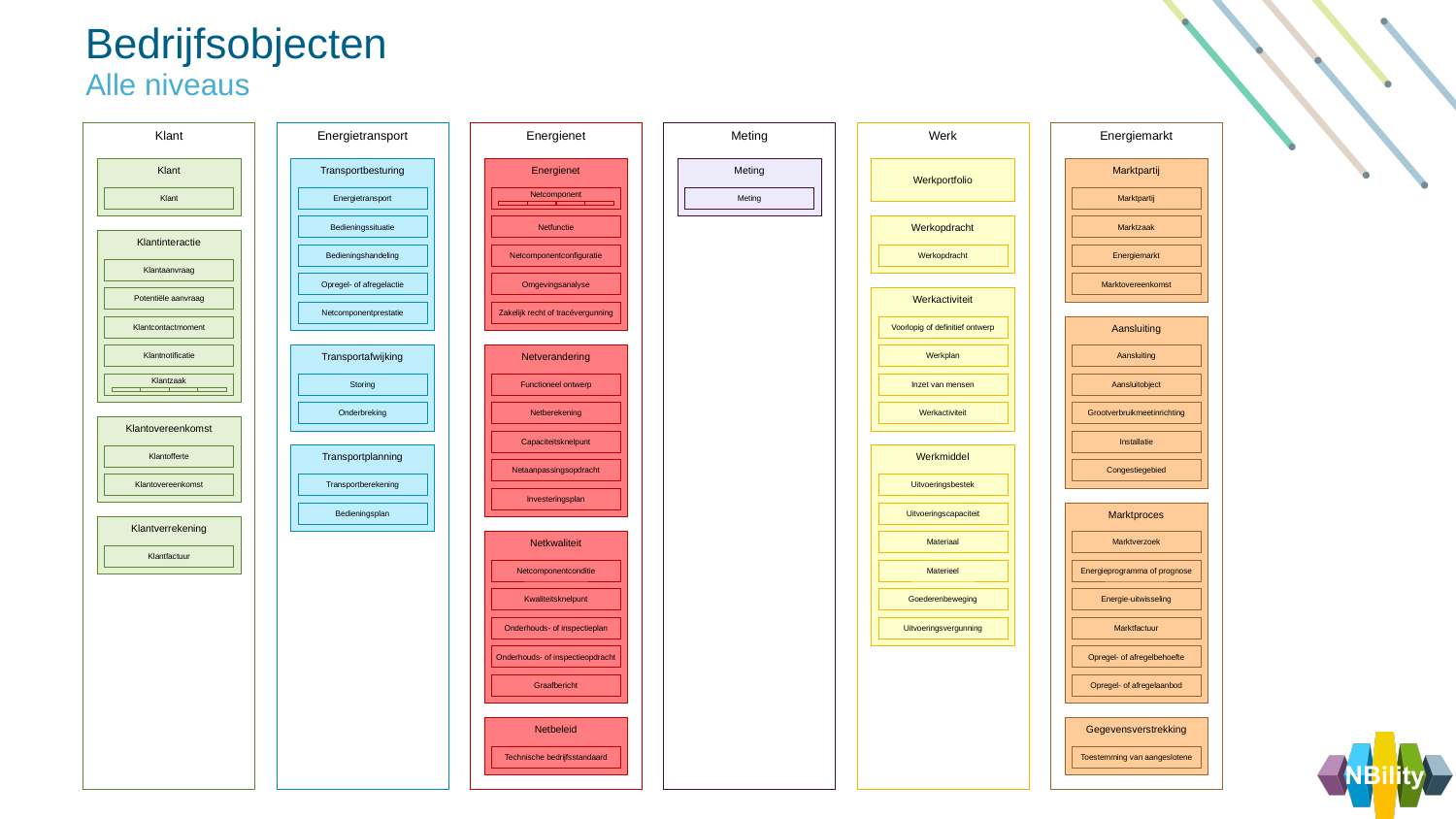

Bedrijfsobjecten
Alle niveaus
Klant
Energietransport
Energienet
Meting
Werk
Energiemarkt
Klant
Transportbesturing
Energienet
Meting
Werkportfolio
Marktpartij
Klant
Energietransport
Netcomponent
Meting
Marktpartij

Bedieningssituatie
Netfunctie
Werkopdracht
Marktzaak
Klantinteractie
Bedieningshandeling
Netcomponentconfiguratie
Werkopdracht
Energiemarkt
Klantaanvraag
Opregel- of afregelactie
Omgevingsanalyse
Marktovereenkomst
Potentiële aanvraag
Werkactiviteit
Netcomponentprestatie
Zakelijk recht of tracévergunning
Klantcontactmoment
Voorlopig of definitief ontwerp
Aansluiting
Klantnotificatie
Transportafwijking
Netverandering
Werkplan
Aansluiting
Klantzaak
Storing
Functioneel ontwerp
Inzet van mensen
Aansluitobject

Onderbreking
Netberekening
Werkactiviteit
Grootverbruikmeetinrichting
Klantovereenkomst
Capaciteitsknelpunt
Installatie
Klantofferte
Transportplanning
Werkmiddel
Netaanpassingsopdracht
Congestiegebied
Klantovereenkomst
Transportberekening
Uitvoeringsbestek
Investeringsplan
Bedieningsplan
Uitvoeringscapaciteit
Marktproces
Klantverrekening
Netkwaliteit
Materiaal
Marktverzoek
Klantfactuur
Netcomponentconditie
Materieel
Energieprogramma of prognose
Kwaliteitsknelpunt
Goederenbeweging
Energie-uitwisseling
Onderhouds- of inspectieplan
Uitvoeringsvergunning
Marktfactuur
Onderhouds- of inspectieopdracht
Opregel- of afregelbehoefte
Graafbericht
Opregel- of afregelaanbod
Netbeleid
Gegevensverstrekking
Technische bedrijfsstandaard
Toestemming van aangeslotene